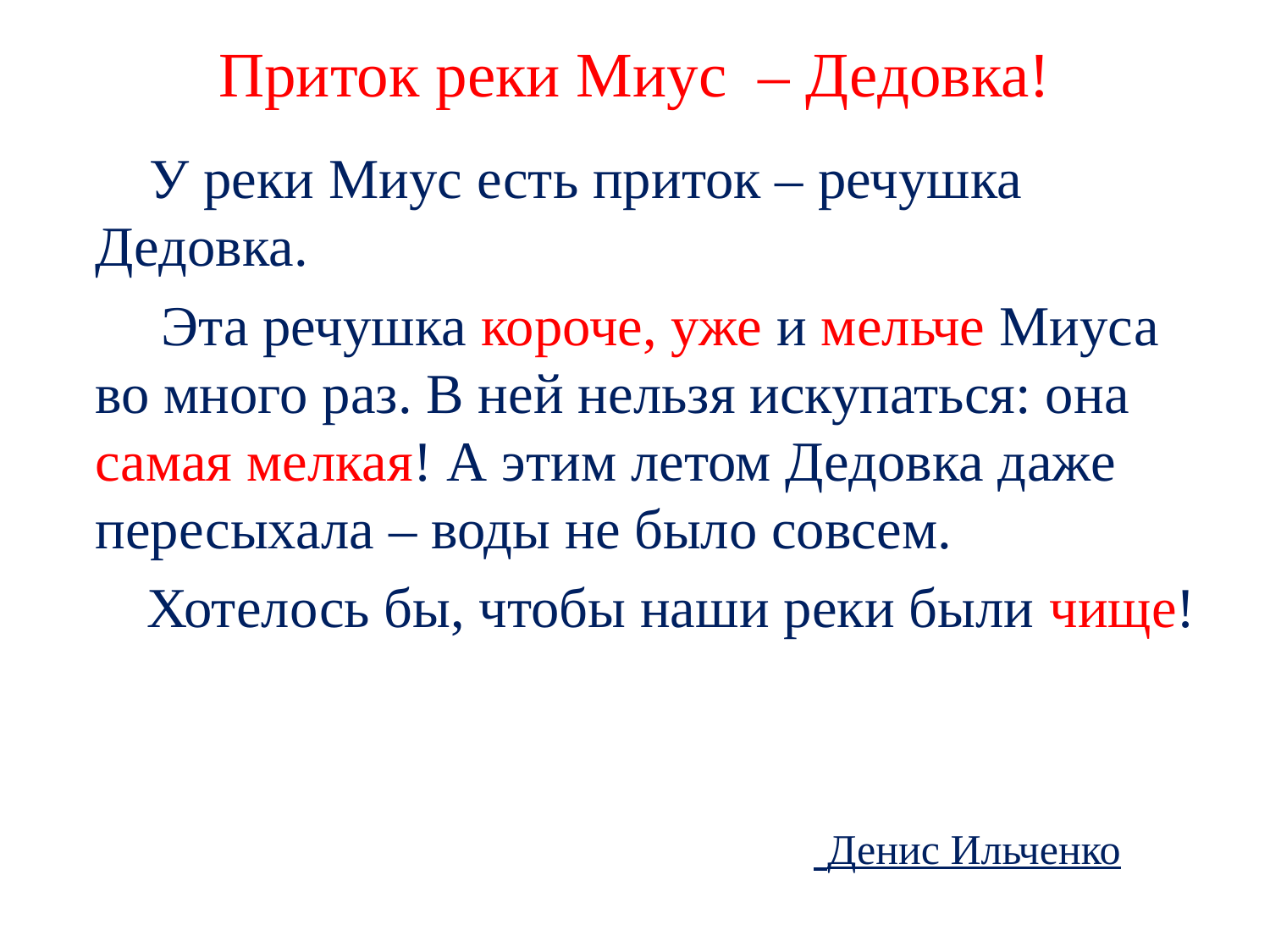

# Приток реки Миус  – Дедовка!
        У реки Миус есть приток – речушка Дедовка.
        Эта речушка короче, уже и мельче Миуса во много раз. В ней нельзя искупаться: она  самая мелкая! А этим летом Дедовка даже пересыхала – воды не было совсем.
       Хотелось бы, чтобы наши реки были чище!

                                                       Денис Ильченко